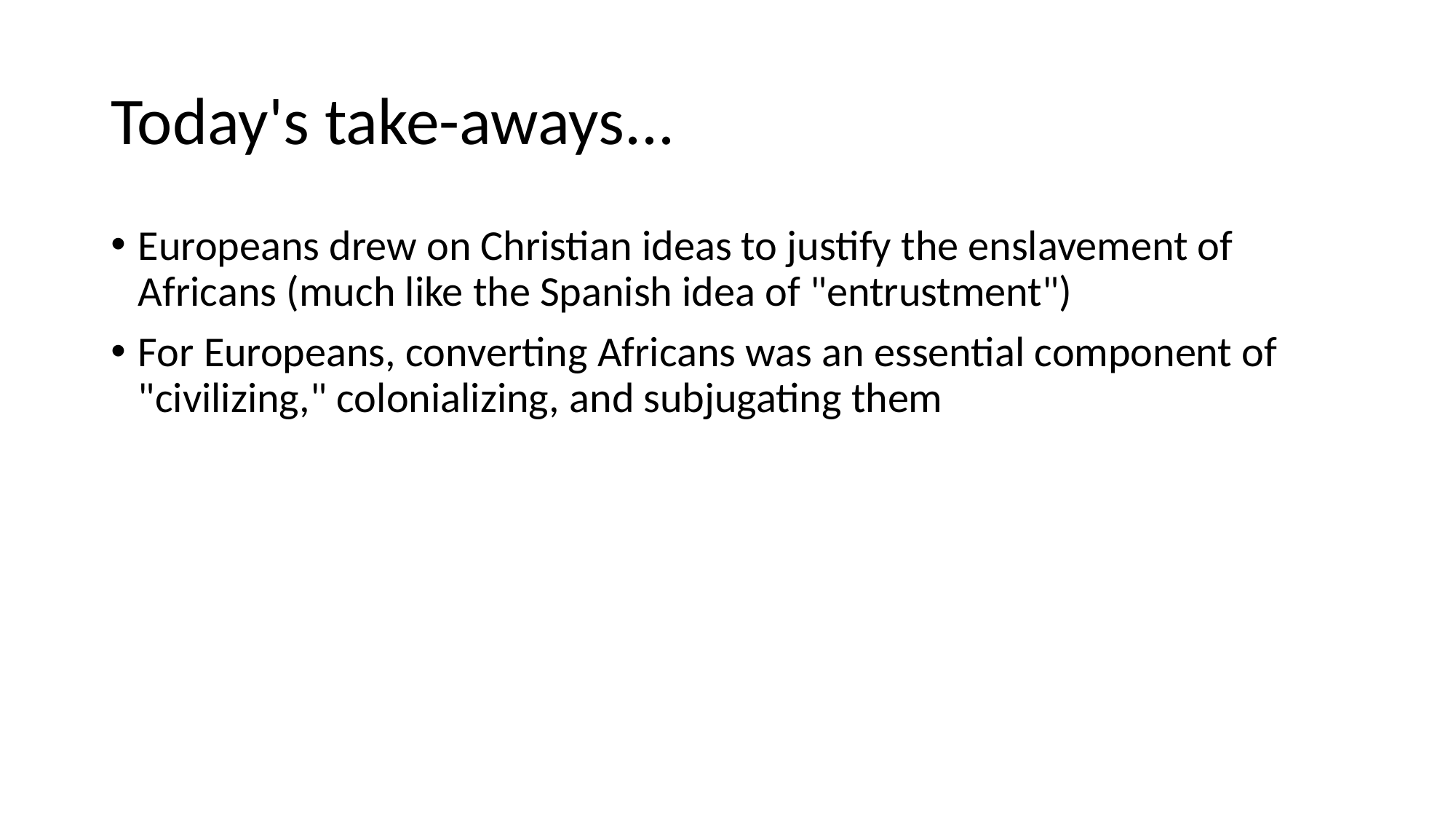

# Today's take-aways...
Europeans drew on Christian ideas to justify the enslavement of Africans (much like the Spanish idea of "entrustment")
For Europeans, converting Africans was an essential component of  "civilizing," colonializing, and subjugating them